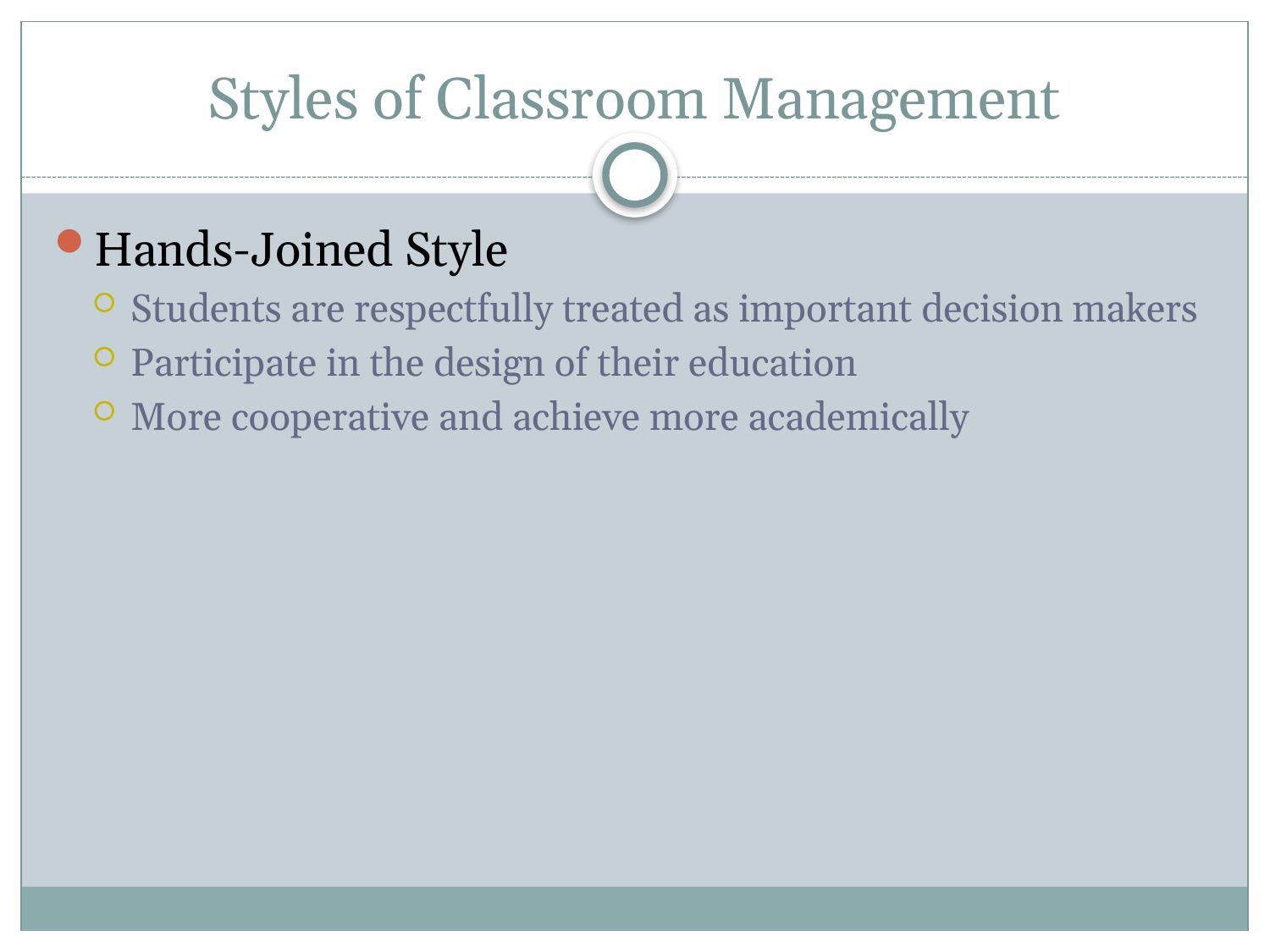

# Styles of Classroom Management
Hands-Joined Style
Students are respectfully treated as important decision makers
Participate in the design of their education
More cooperative and achieve more academically